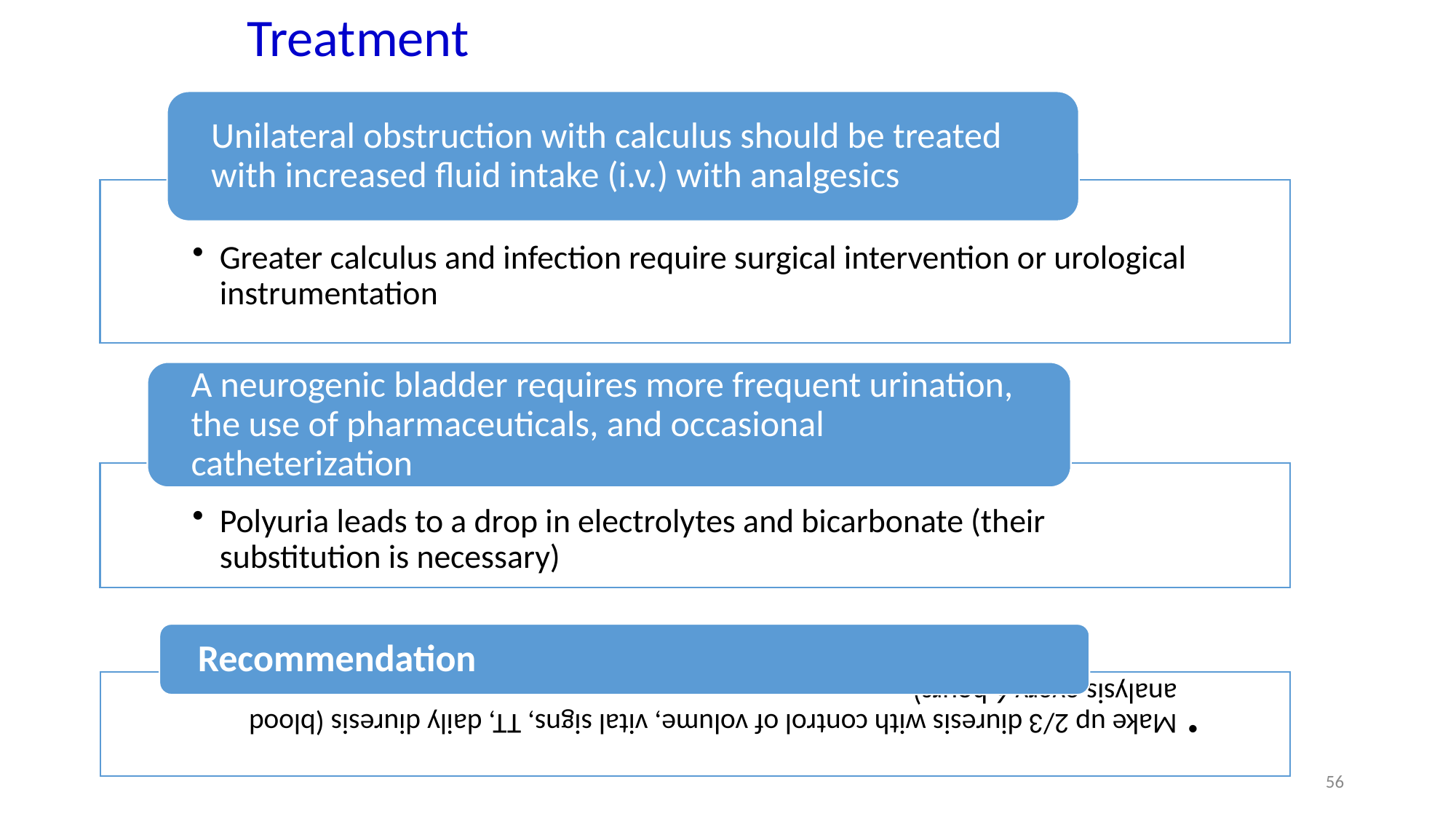

# Treatment
Greater calculus and infection require surgical intervention or urological instrumentation
Unilateral obstruction with calculus should be treated with increased fluid intake (i.v.) with analgesics
Polyuria leads to a drop in electrolytes and bicarbonate (their substitution is necessary)
A neurogenic bladder requires more frequent urination, the use of pharmaceuticals, and occasional catheterization
Make up 2/3 diuresis with control of volume, vital signs, TT, daily diuresis (blood analysis every 6 hours)
Recommendation
56